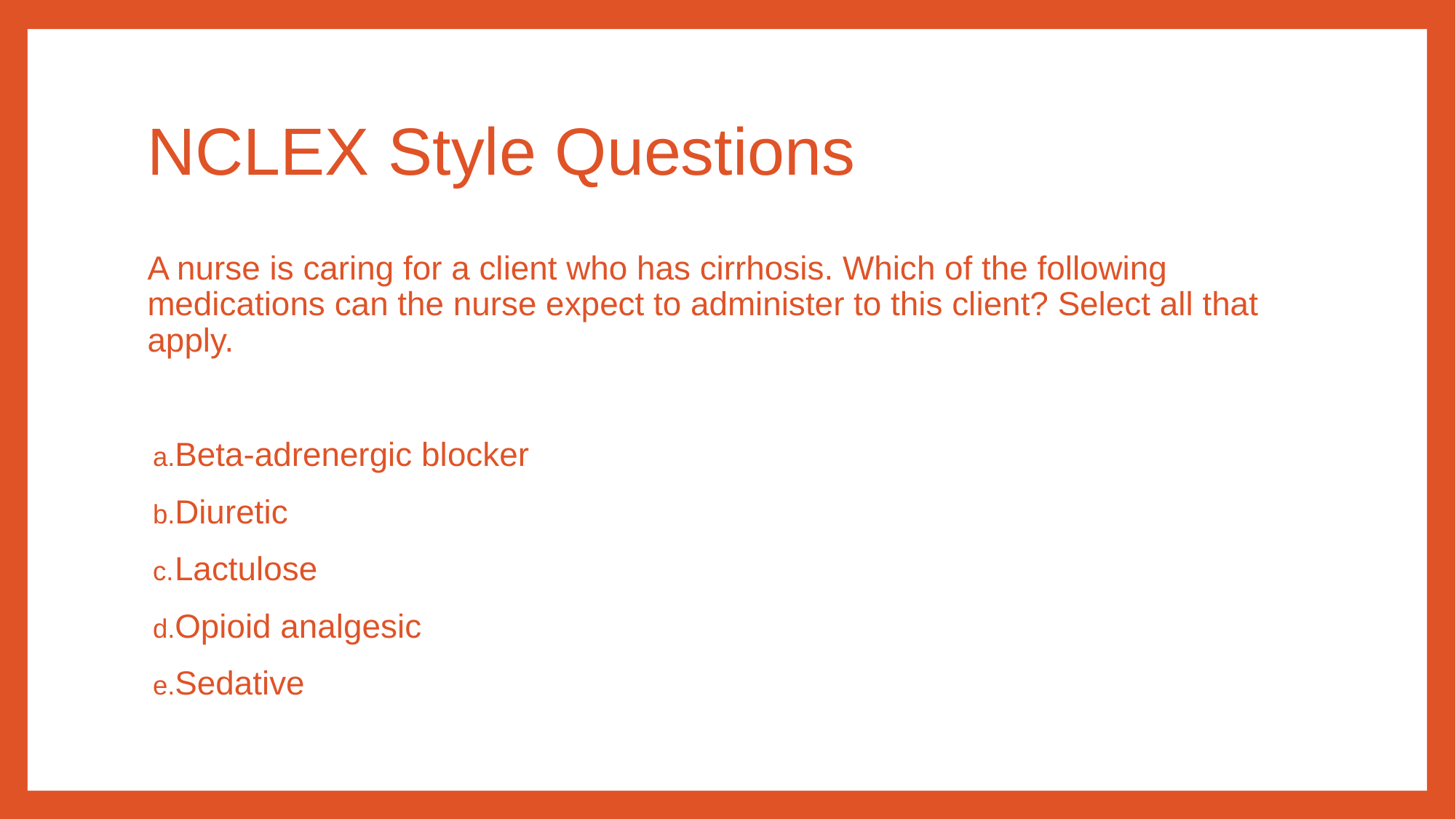

# NCLEX Style Questions
A nurse is caring for a client who has cirrhosis. Which of the following medications can the nurse expect to administer to this client? Select all that apply.

Beta-adrenergic blocker
Diuretic
Lactulose
Opioid analgesic
Sedative